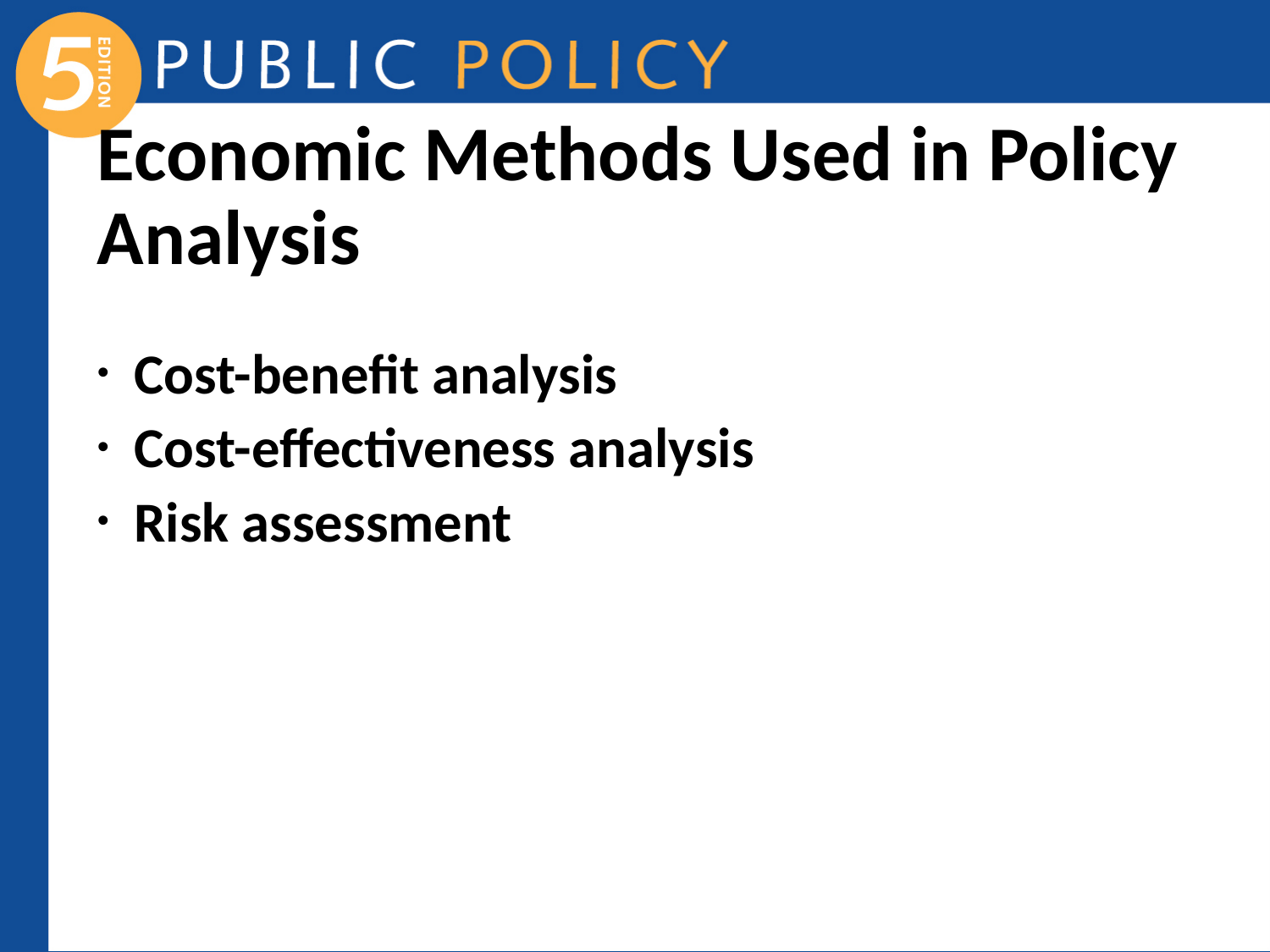

# Economic Methods Used in Policy Analysis
 Cost-benefit analysis
 Cost-effectiveness analysis
 Risk assessment